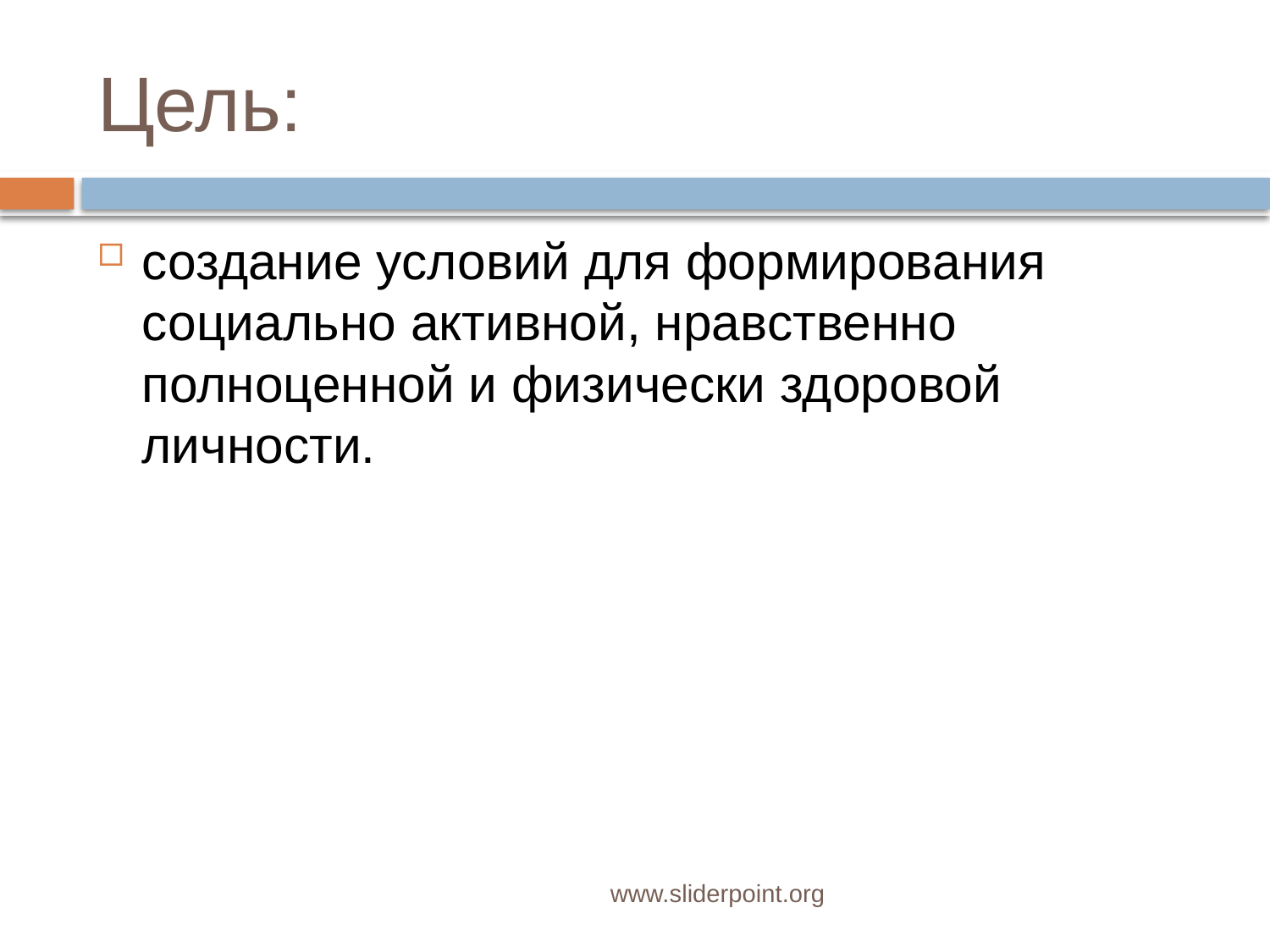

# Цель:
создание условий для формирования социально активной, нравственно полноценной и физически здоровой личности.

www.sliderpoint.org